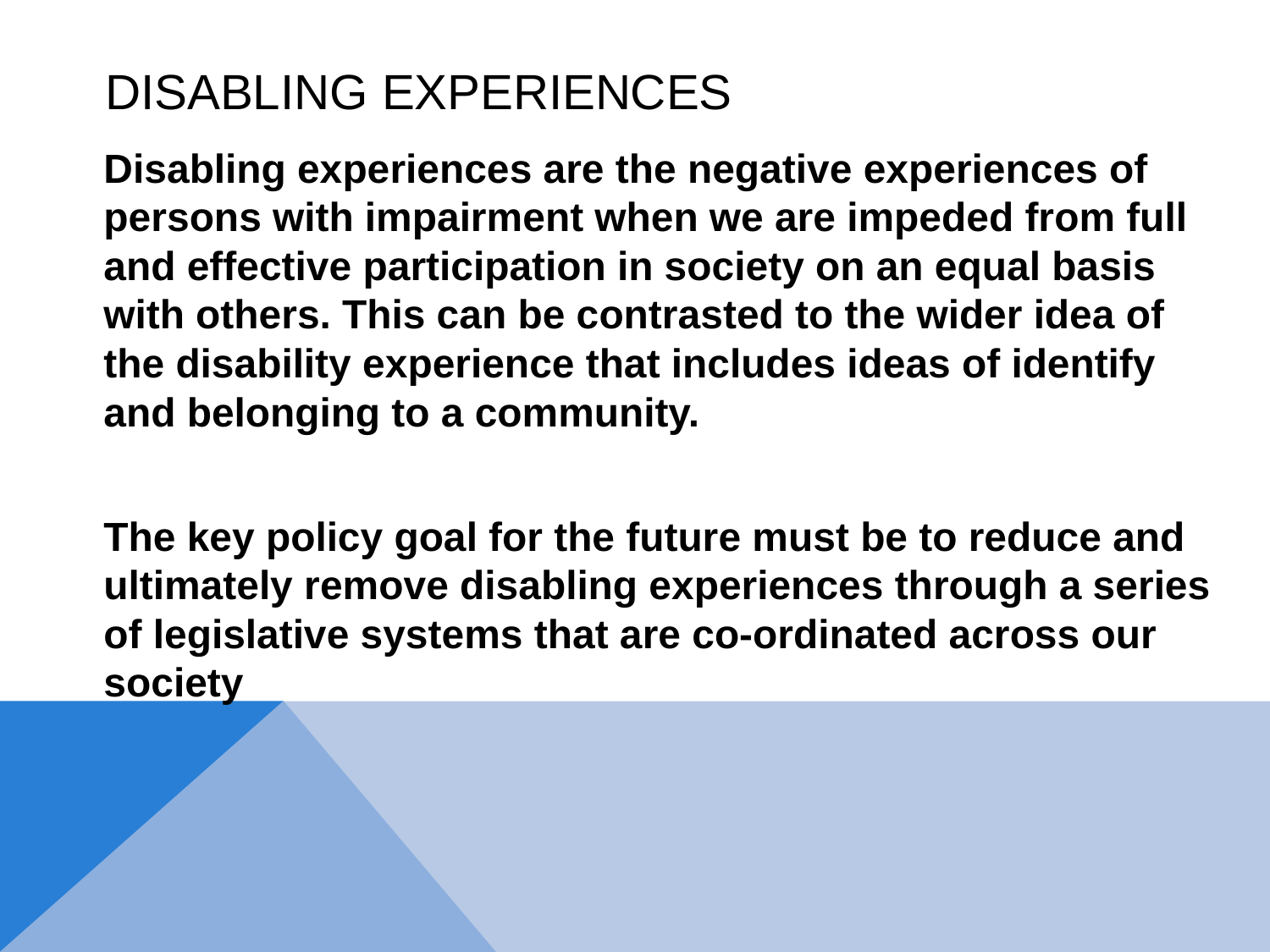

# Disabling experiences

	Disabling experiences are the negative experiences of persons with impairment when we are impeded from full and effective participation in society on an equal basis with others. This can be contrasted to the wider idea of the disability experience that includes ideas of identify and belonging to a community.

	The key policy goal for the future must be to reduce and ultimately remove disabling experiences through a series of legislative systems that are co-ordinated across our society